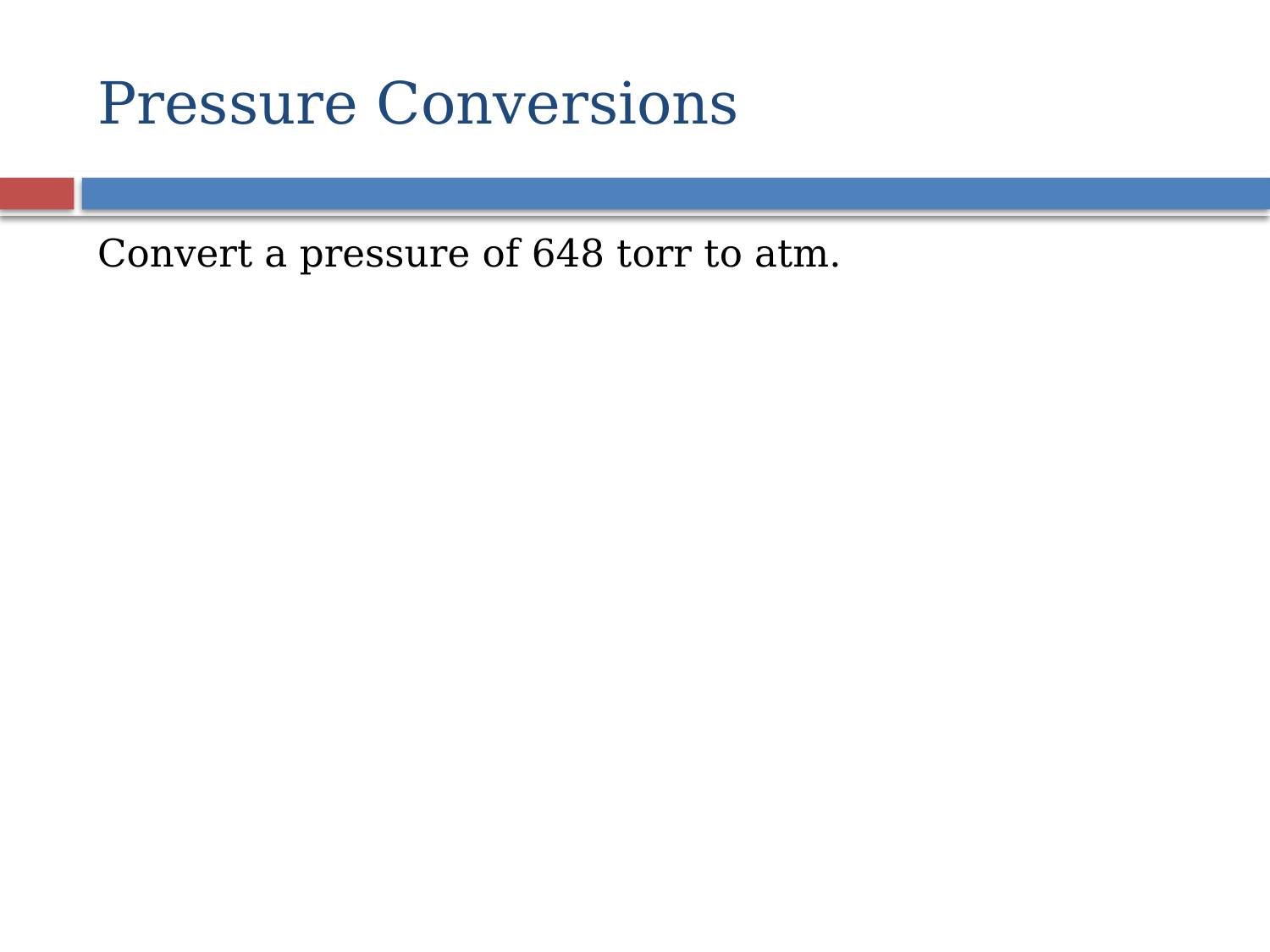

# Pressure Conversions
Convert a pressure of 648 torr to atm.